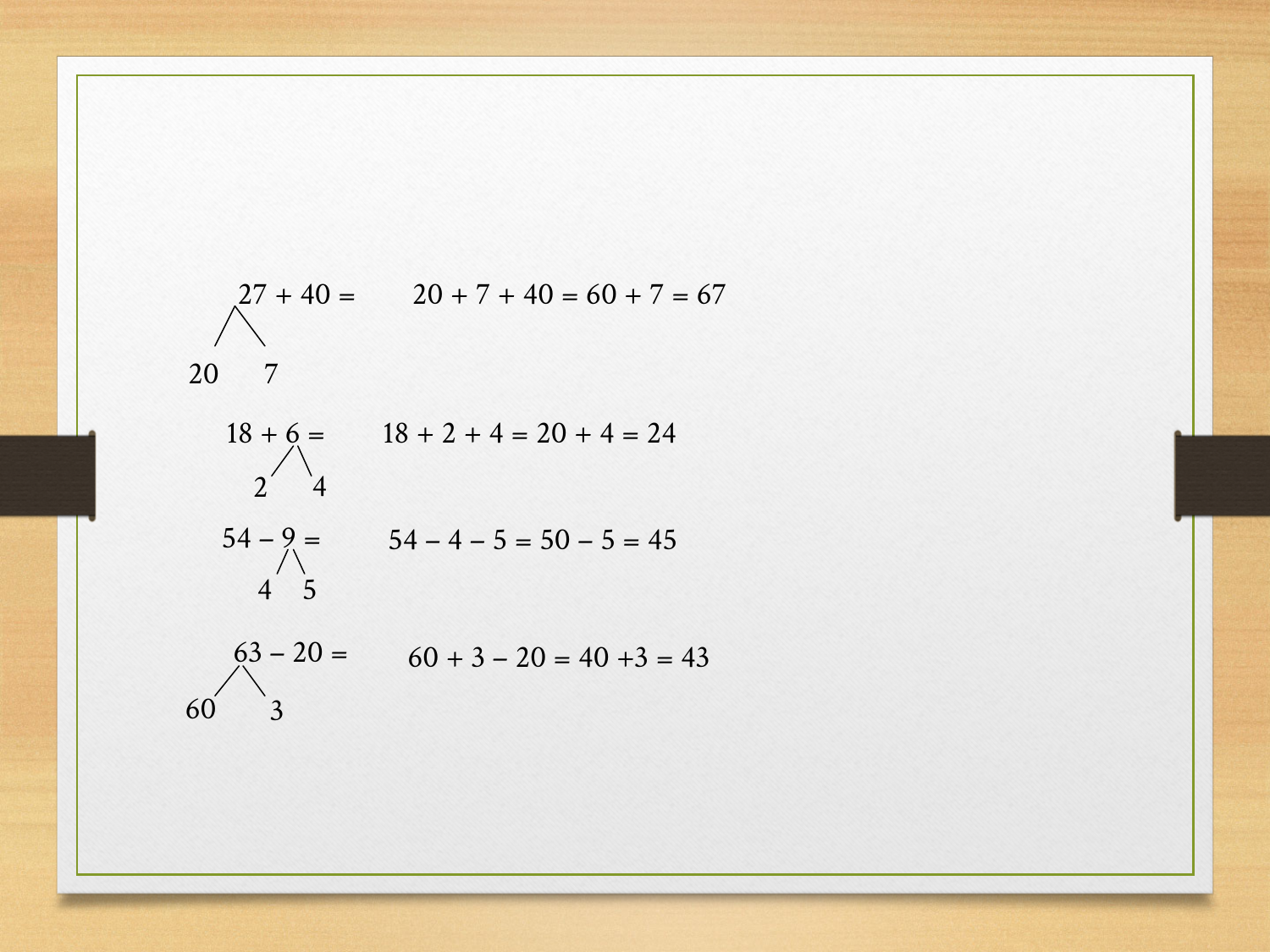

27 + 40 =
20 + 7 + 40 = 60 + 7 = 67
20
7
18 + 6 =
18 + 2 + 4 = 20 + 4 = 24
4
2
54 – 9 =
54 – 4 – 5 = 50 – 5 = 45
4
5
63 – 20 =
60 + 3 – 20 = 40 +3 = 43
60
3